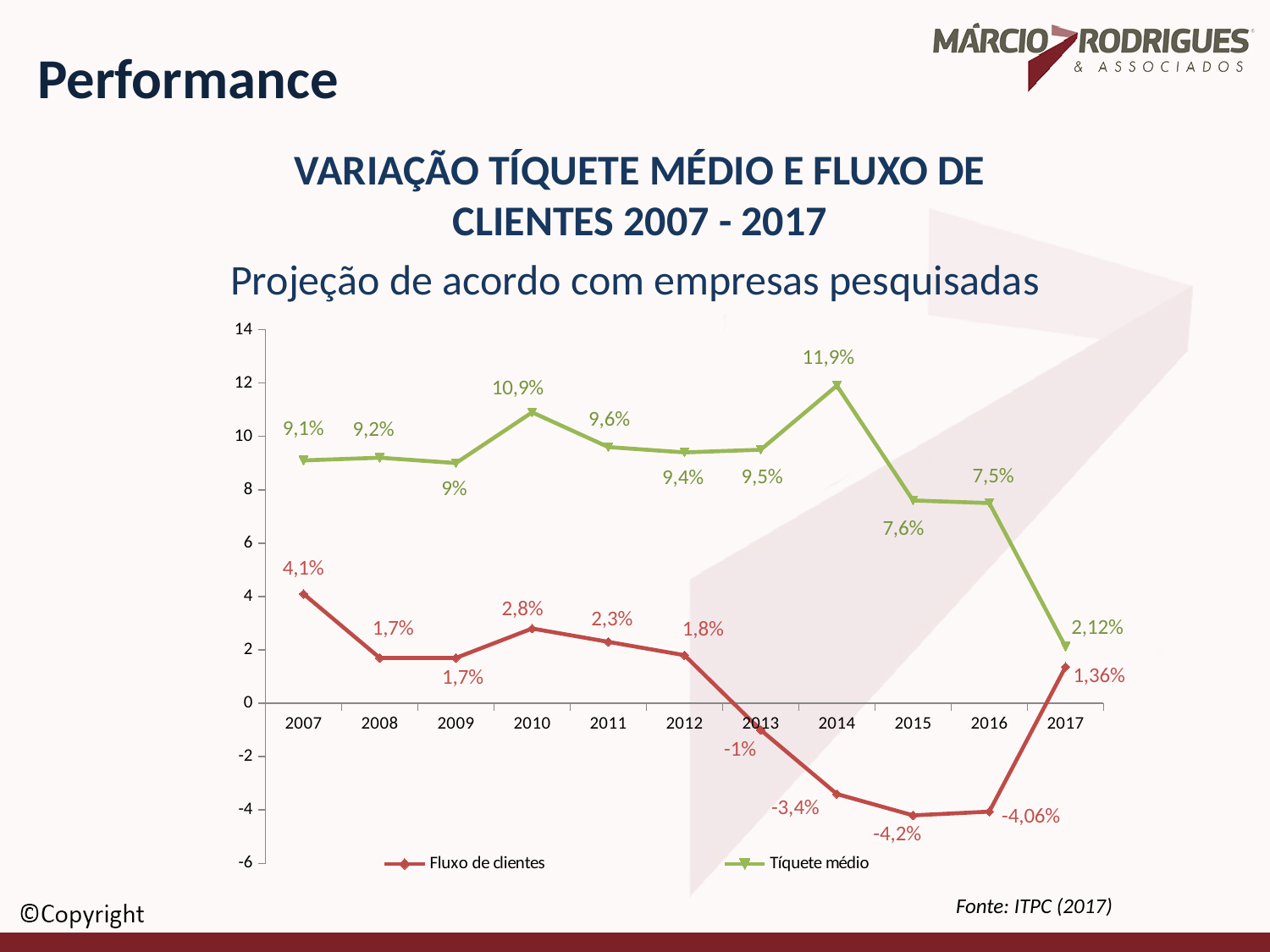

Performance
VARIAÇÃO TÍQUETE MÉDIO E FLUXO DE CLIENTES 2007 - 2017
Projeção de acordo com empresas pesquisadas

### Chart

| Category |  | Fluxo de clientes | Tíquete médio |
|---|---|---|---|
| 2007 | None | 4.1 | 9.1 |
| 2008 | None | 1.7 | 9.200000000000001 |
| 2009 | None | 1.7 | 9.0 |
| 2010 | None | 2.8 | 10.9 |
| 2011 | None | 2.3 | 9.6 |
| 2012 | None | 1.8 | 9.4 |
| 2013 | None | -1.0 | 9.5 |
| 2014 | None | -3.4 | 11.9 |
| 2015 | None | -4.2 | 7.6 |
| 2016 | None | -4.06 | 7.5 |
| 2017 | None | 1.36 | 2.12 |
Fonte: ITPC (2017)